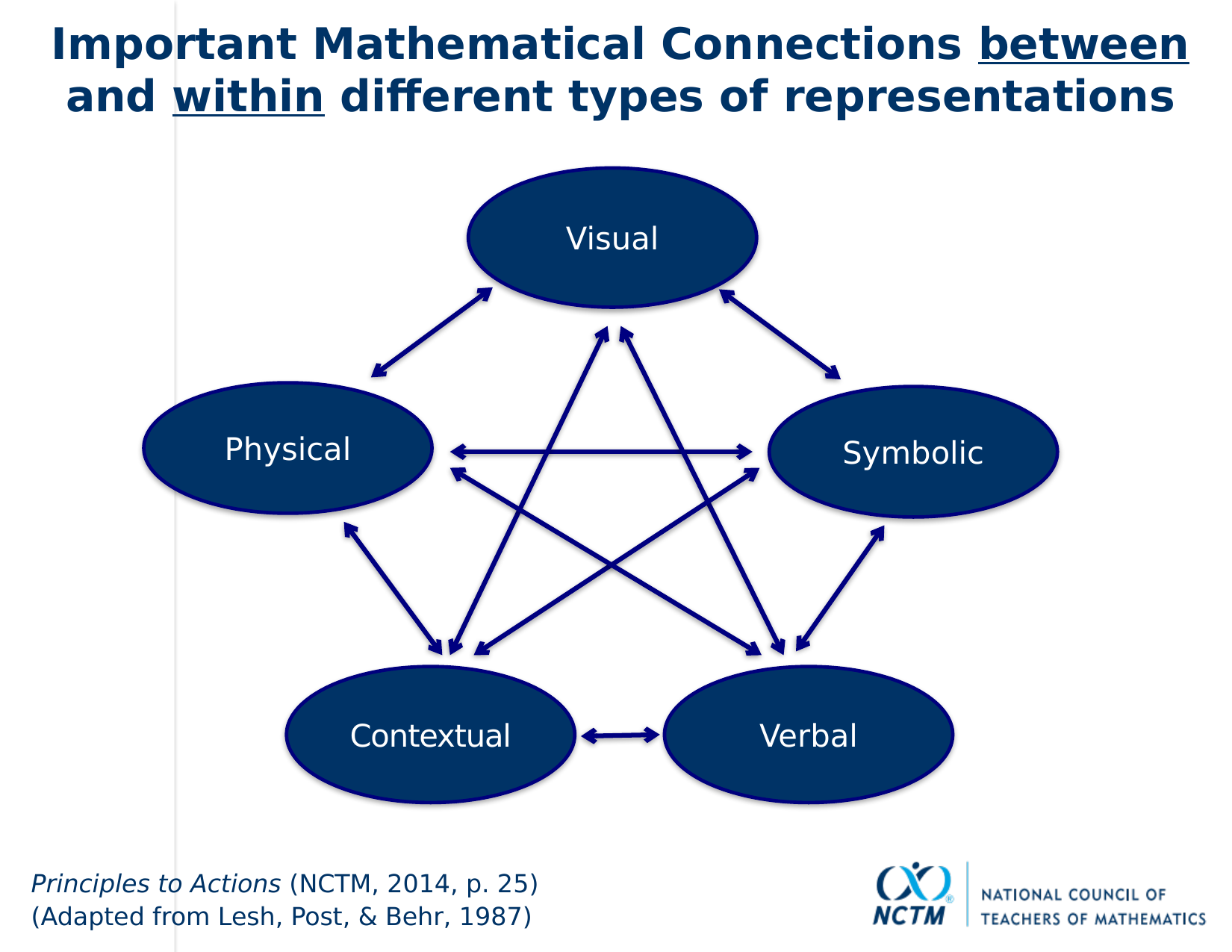

Important Mathematical Connections between and within different types of representations
Visual
Physical
Symbolic
Contextual
Verbal
Principles to Actions (NCTM, 2014, p. 25)
(Adapted from Lesh, Post, & Behr, 1987)